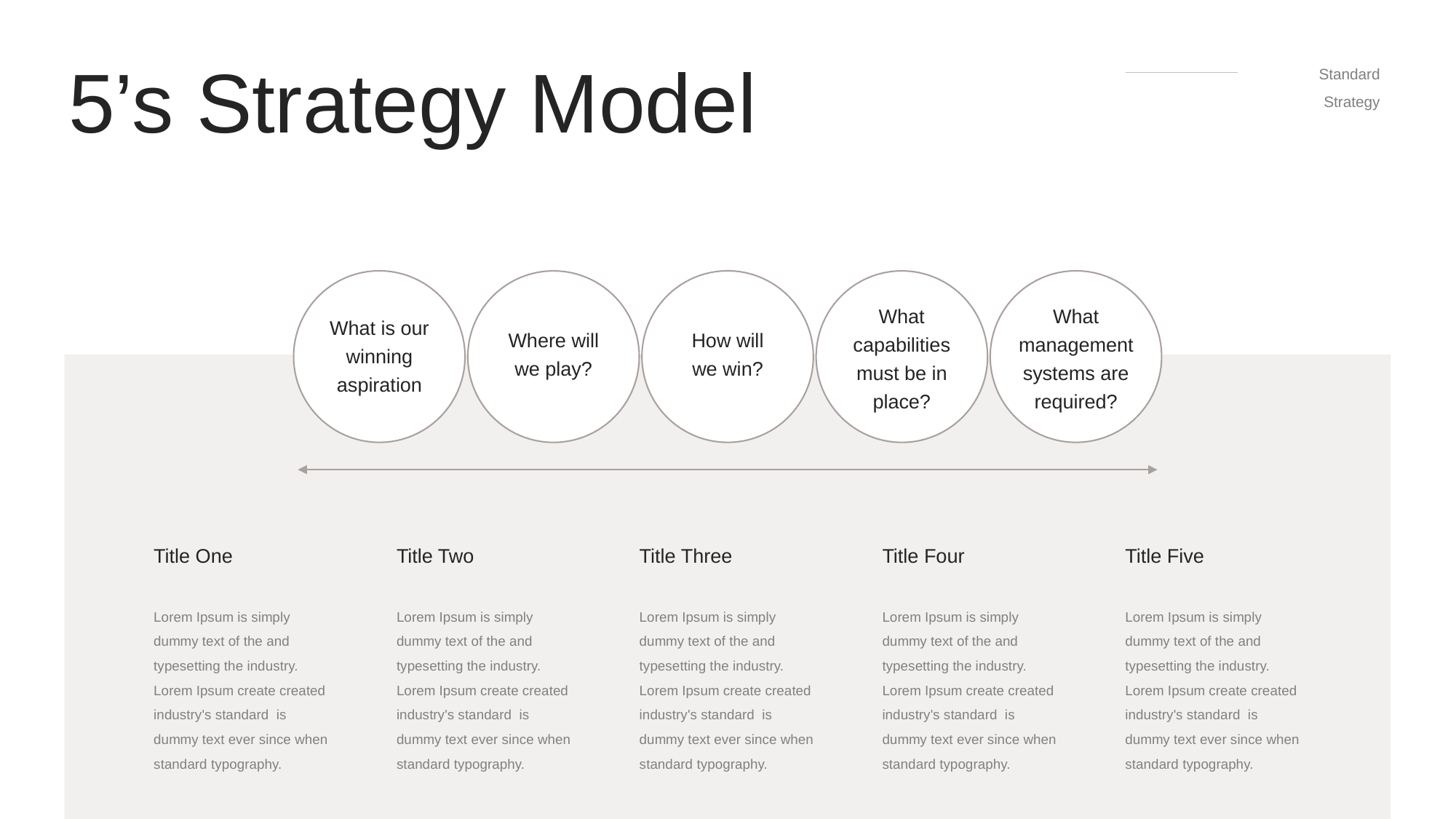

5’s Strategy Model
Standard Strategy

What capabilities must be in place?
What management systems are required?
What is our winning aspiration
Where will we play?
How will
we win?

Title One
Title Two
Title Three
Title Four
Title Five
Lorem Ipsum is simply dummy text of the and typesetting the industry. Lorem Ipsum create created industry's standard  is dummy text ever since when standard typography.
Lorem Ipsum is simply dummy text of the and typesetting the industry. Lorem Ipsum create created industry's standard  is dummy text ever since when standard typography.
Lorem Ipsum is simply dummy text of the and typesetting the industry. Lorem Ipsum create created industry's standard  is dummy text ever since when standard typography.
Lorem Ipsum is simply dummy text of the and typesetting the industry. Lorem Ipsum create created industry's standard  is dummy text ever since when standard typography.
Lorem Ipsum is simply dummy text of the and typesetting the industry. Lorem Ipsum create created industry's standard  is dummy text ever since when standard typography.